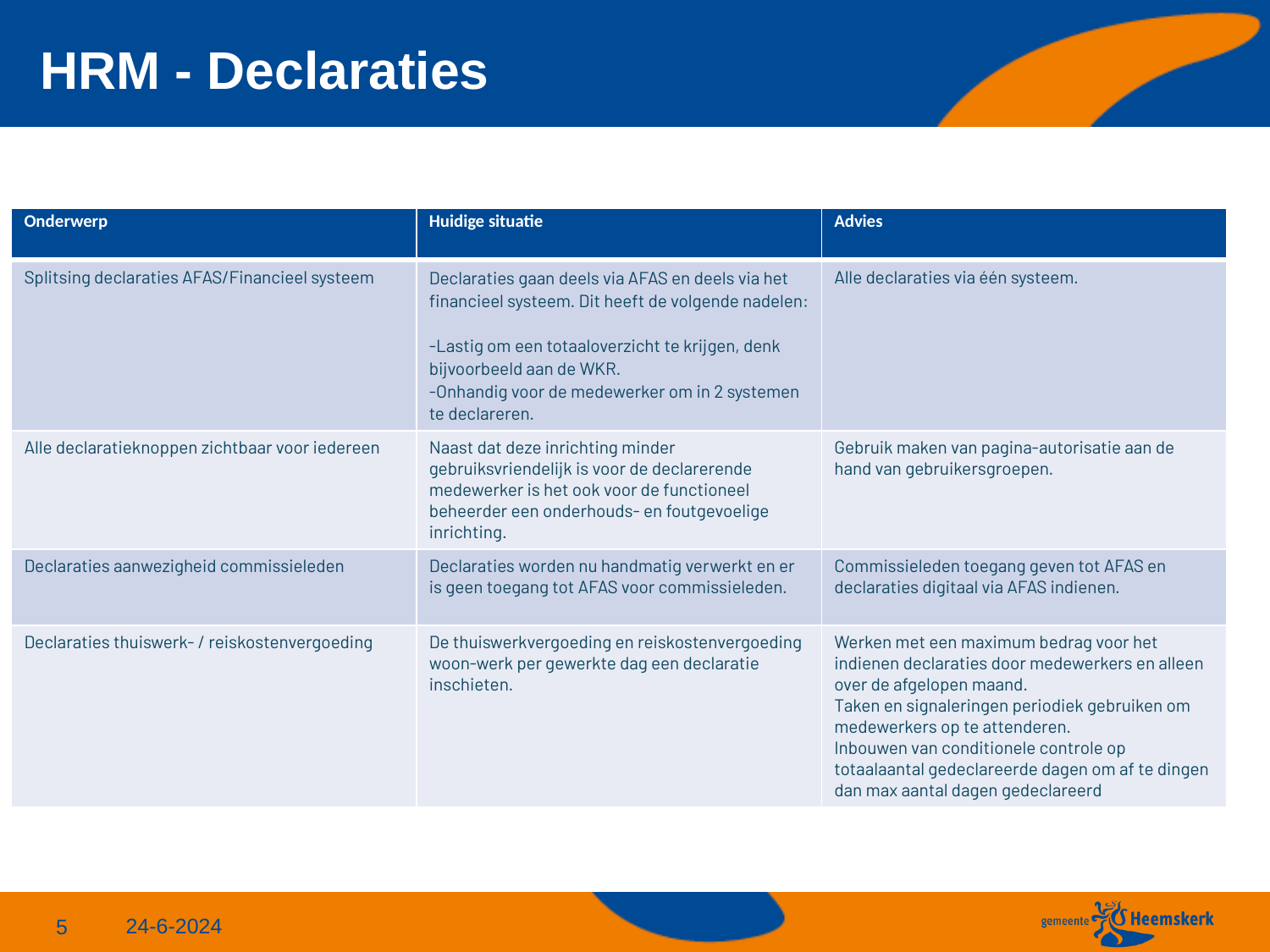

# HRM - Declaraties
| Onderwerp | Huidige situatie | Advies |
| --- | --- | --- |
| Splitsing declaraties AFAS/Financieel systeem | Declaraties gaan deels via AFAS en deels via het financieel systeem. Dit heeft de volgende nadelen: -Lastig om een totaaloverzicht te krijgen, denk bijvoorbeeld aan de WKR. -Onhandig voor de medewerker om in 2 systemen te declareren. | Alle declaraties via één systeem. |
| Alle declaratieknoppen zichtbaar voor iedereen | Naast dat deze inrichting minder gebruiksvriendelijk is voor de declarerende medewerker is het ook voor de functioneel beheerder een onderhouds- en foutgevoelige inrichting. | Gebruik maken van pagina-autorisatie aan de hand van gebruikersgroepen. |
| Declaraties aanwezigheid commissieleden | Declaraties worden nu handmatig verwerkt en er is geen toegang tot AFAS voor commissieleden. | Commissieleden toegang geven tot AFAS en declaraties digitaal via AFAS indienen. |
| Declaraties thuiswerk- / reiskostenvergoeding | De thuiswerkvergoeding en reiskostenvergoeding woon-werk per gewerkte dag een declaratie inschieten. | Werken met een maximum bedrag voor het indienen declaraties door medewerkers en alleen over de afgelopen maand. Taken en signaleringen periodiek gebruiken om medewerkers op te attenderen. Inbouwen van conditionele controle op totaalaantal gedeclareerde dagen om af te dingen dan max aantal dagen gedeclareerd |
24-6-2024
5